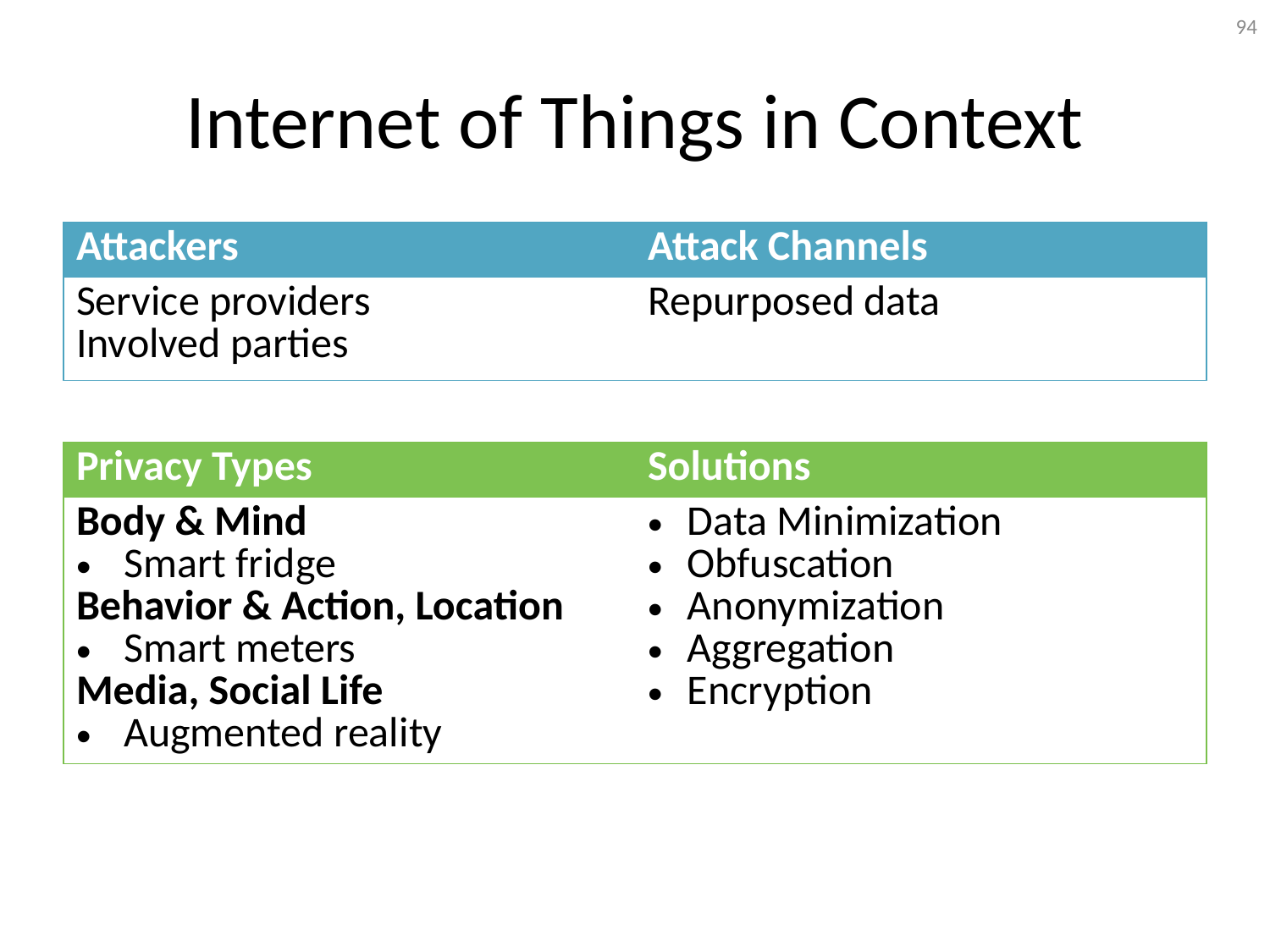

94
# Internet of Things in Context
| Attackers | Attack Channels |
| --- | --- |
| Service providers Involved parties | Repurposed data |
| Privacy Types | Solutions |
| --- | --- |
| Body & Mind Smart fridge Behavior & Action, Location Smart meters Media, Social Life Augmented reality | Data Minimization Obfuscation Anonymization Aggregation Encryption |